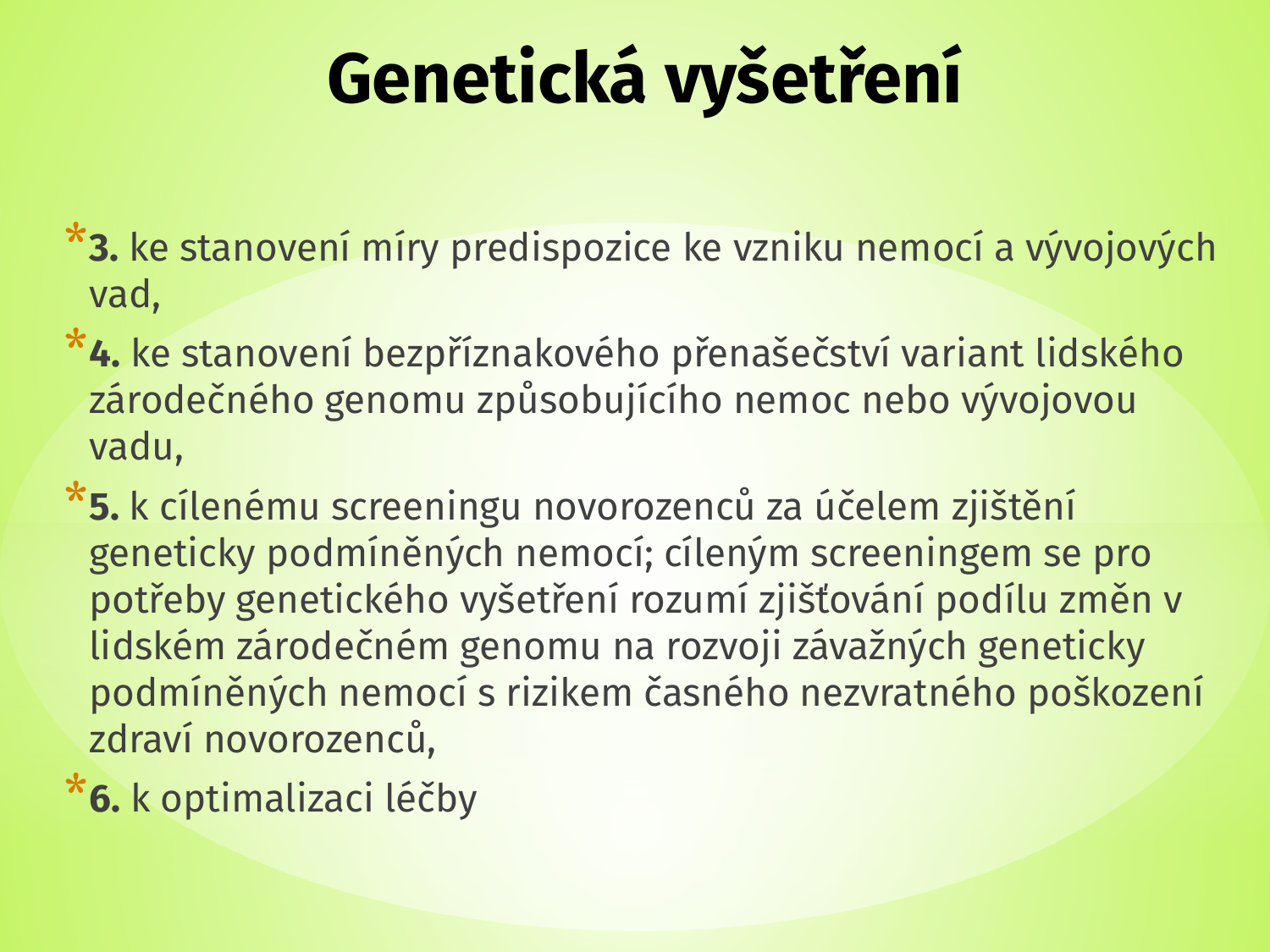

# Genetická vyšetření
3. ke stanovení míry predispozice ke vzniku nemocí a vývojových vad,
4. ke stanovení bezpříznakového přenašečství variant lidského zárodečného genomu způsobujícího nemoc nebo vývojovou vadu,
5. k cílenému screeningu novorozenců za účelem zjištění geneticky podmíněných nemocí; cíleným screeningem se pro potřeby genetického vyšetření rozumí zjišťování podílu změn v lidském zárodečném genomu na rozvoji závažných geneticky podmíněných nemocí s rizikem časného nezvratného poškození zdraví novorozenců,
6. k optimalizaci léčby